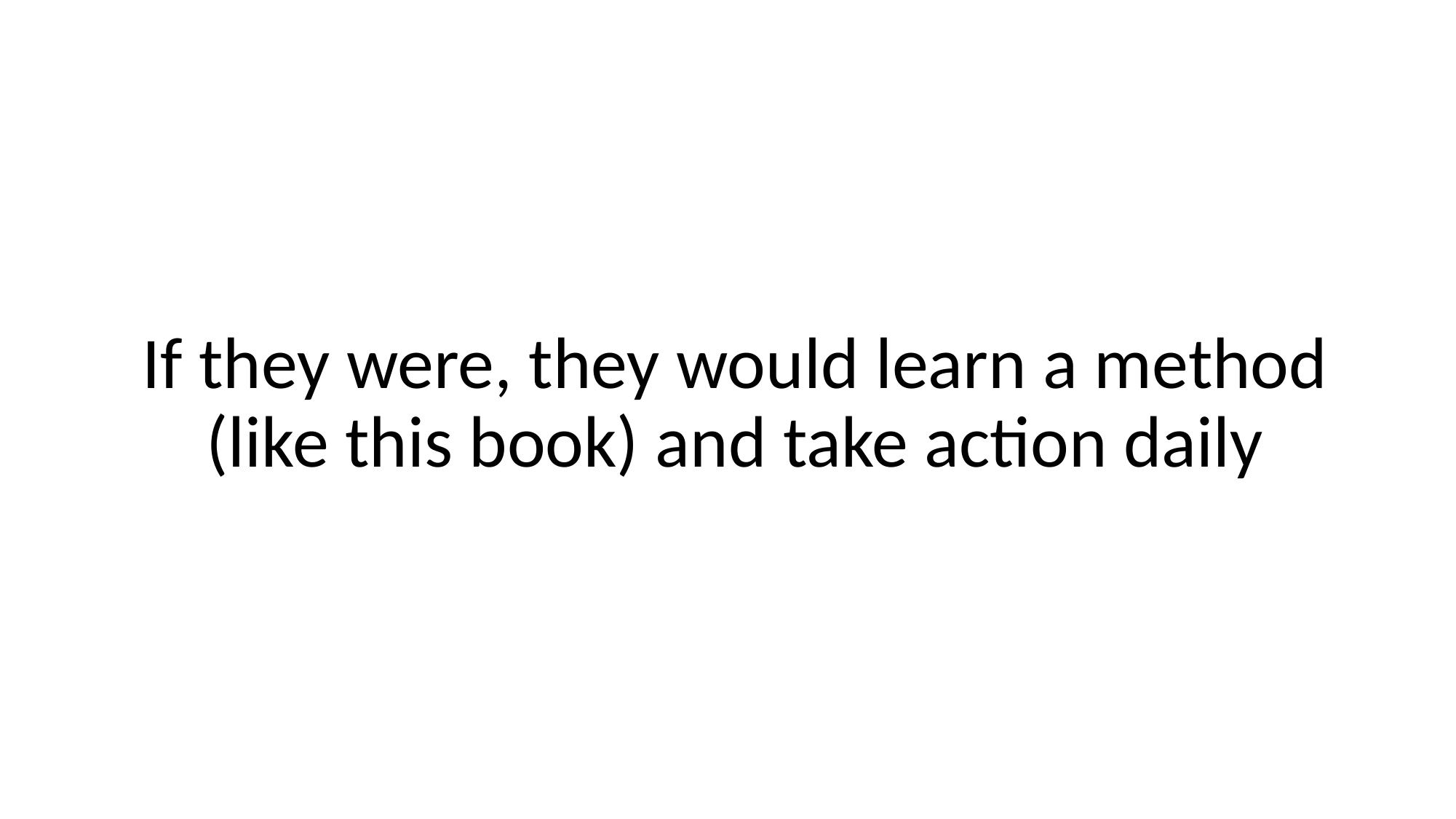

If they were, they would learn a method (like this book) and take action daily